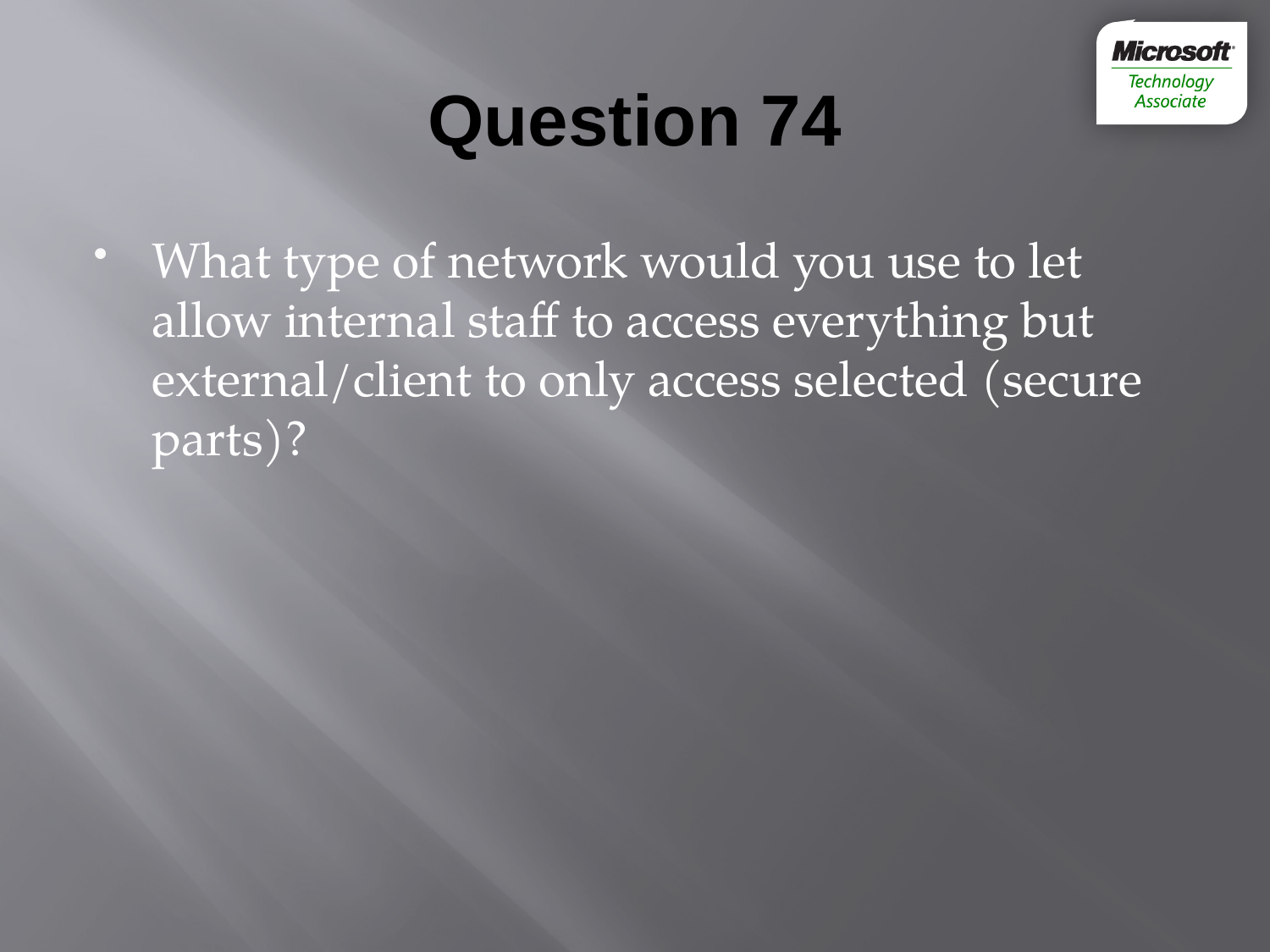

# Question 74
What type of network would you use to let allow internal staff to access everything but external/client to only access selected (secure parts)?